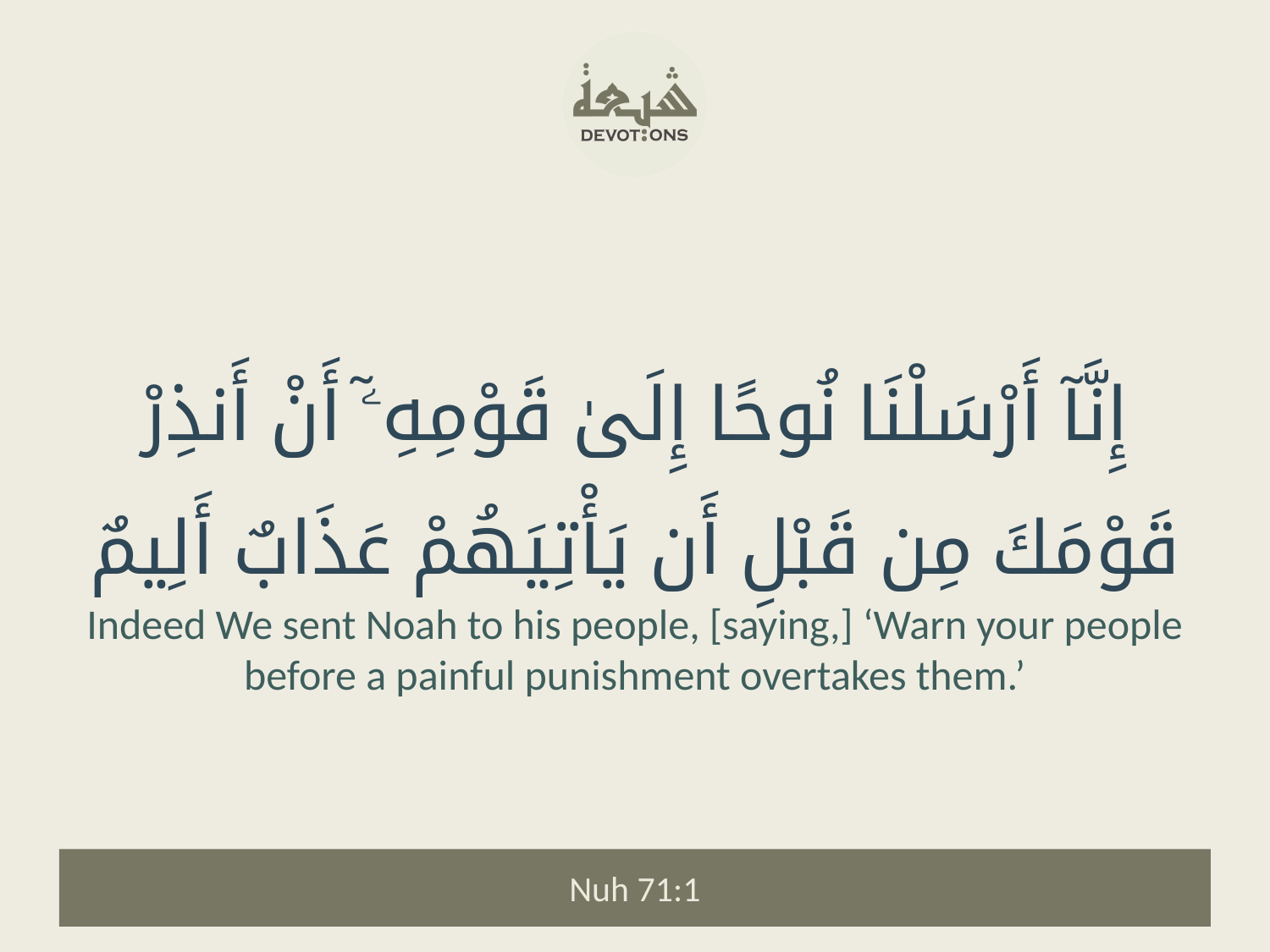

إِنَّآ أَرْسَلْنَا نُوحًا إِلَىٰ قَوْمِهِۦٓ أَنْ أَنذِرْ قَوْمَكَ مِن قَبْلِ أَن يَأْتِيَهُمْ عَذَابٌ أَلِيمٌ
Indeed We sent Noah to his people, [saying,] ‘Warn your people before a painful punishment overtakes them.’
Nuh 71:1